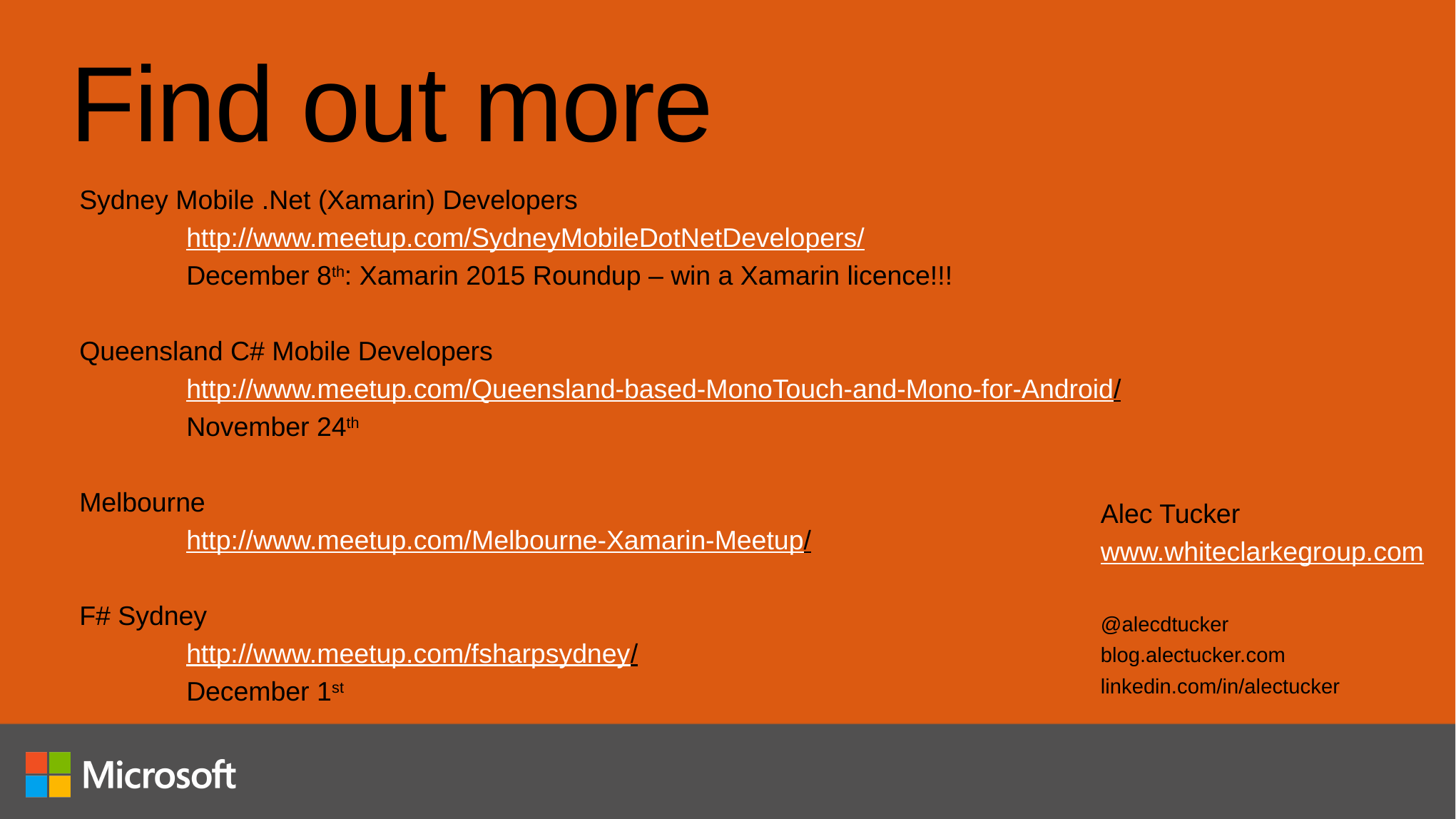

# Find out more
Sydney Mobile .Net (Xamarin) Developers
	http://www.meetup.com/SydneyMobileDotNetDevelopers/
	December 8th: Xamarin 2015 Roundup – win a Xamarin licence!!!

Queensland C# Mobile Developers
	http://www.meetup.com/Queensland-based-MonoTouch-and-Mono-for-Android/
	November 24th

Melbourne
	http://www.meetup.com/Melbourne-Xamarin-Meetup/

F# Sydney
	http://www.meetup.com/fsharpsydney/
	December 1st
Alec Tucker
www.whiteclarkegroup.com

@alecdtucker
blog.alectucker.com
linkedin.com/in/alectucker